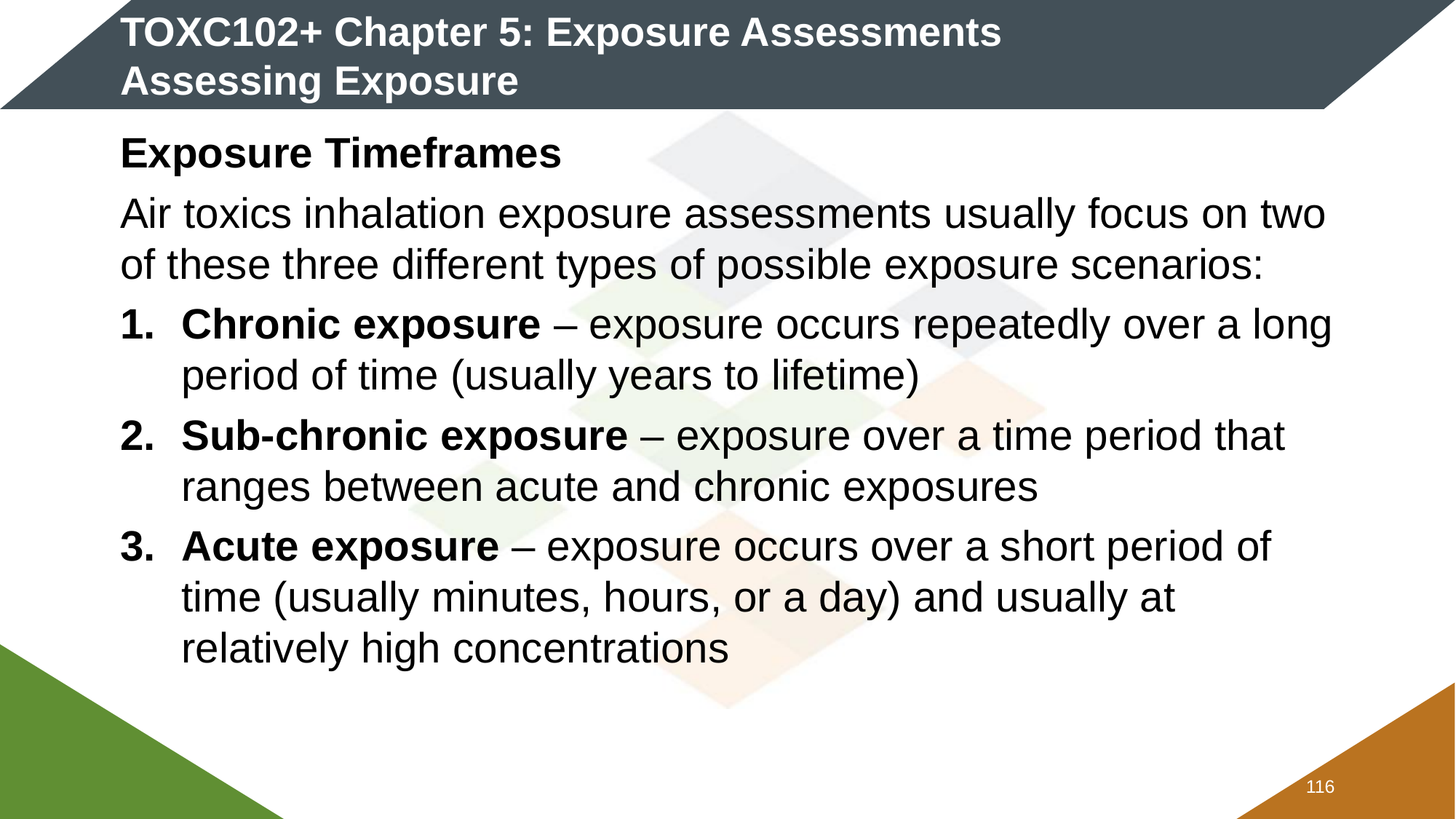

# TOXC102+ Chapter 5: Exposure Assessments Assessing Exposure
Exposure Timeframes
Air toxics inhalation exposure assessments usually focus on two of these three different types of possible exposure scenarios:
Chronic exposure – exposure occurs repeatedly over a long period of time (usually years to lifetime)
Sub-chronic exposure – exposure over a time period that ranges between acute and chronic exposures
Acute exposure – exposure occurs over a short period of time (usually minutes, hours, or a day) and usually at relatively high concentrations
116